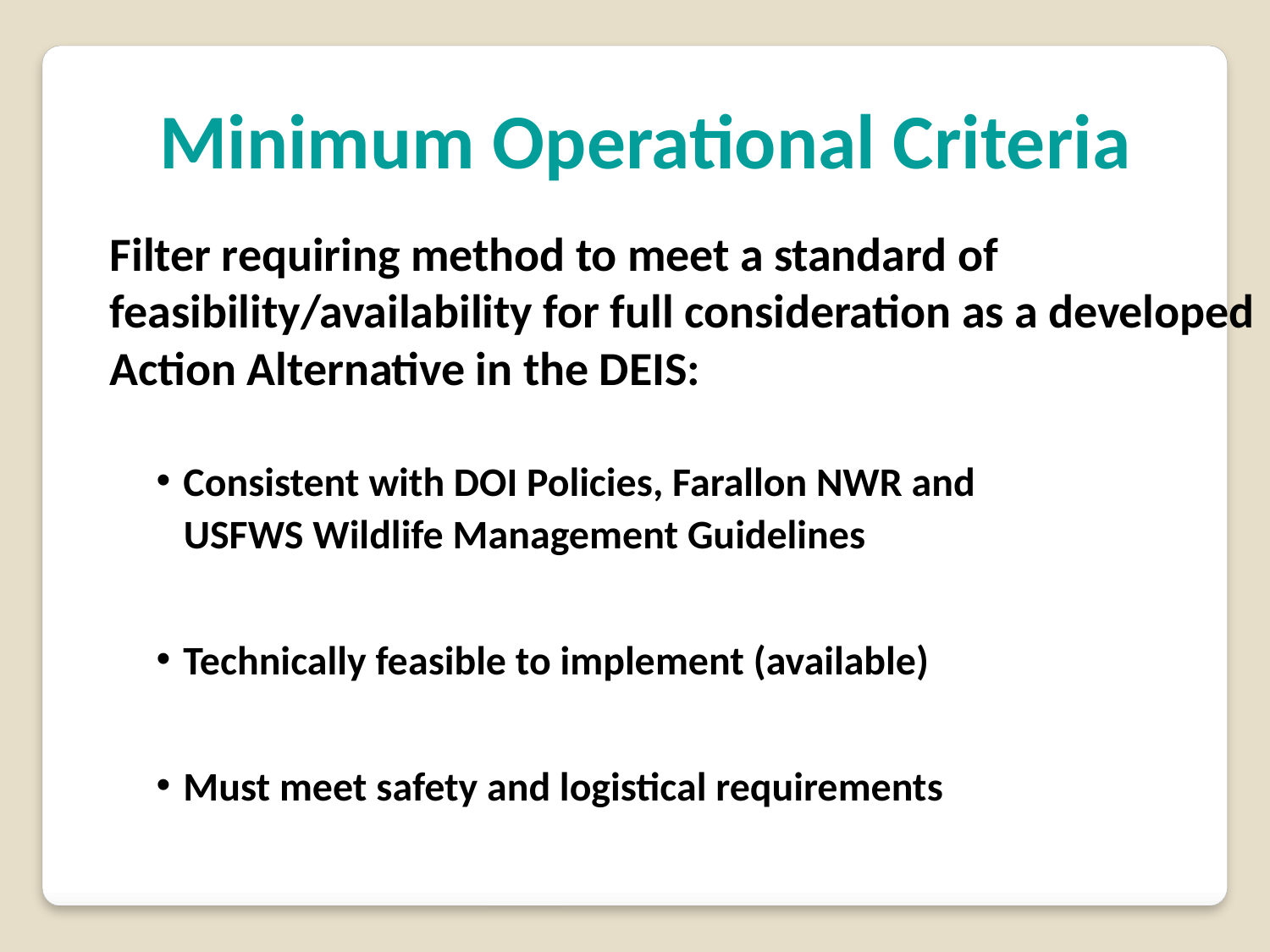

Minimum Operational Criteria
Filter requiring method to meet a standard of feasibility/availability for full consideration as a developed Action Alternative in the DEIS:

Consistent with DOI Policies, Farallon NWR and
   USFWS Wildlife Management Guidelines

Technically feasible to implement (available)

Must meet safety and logistical requirements